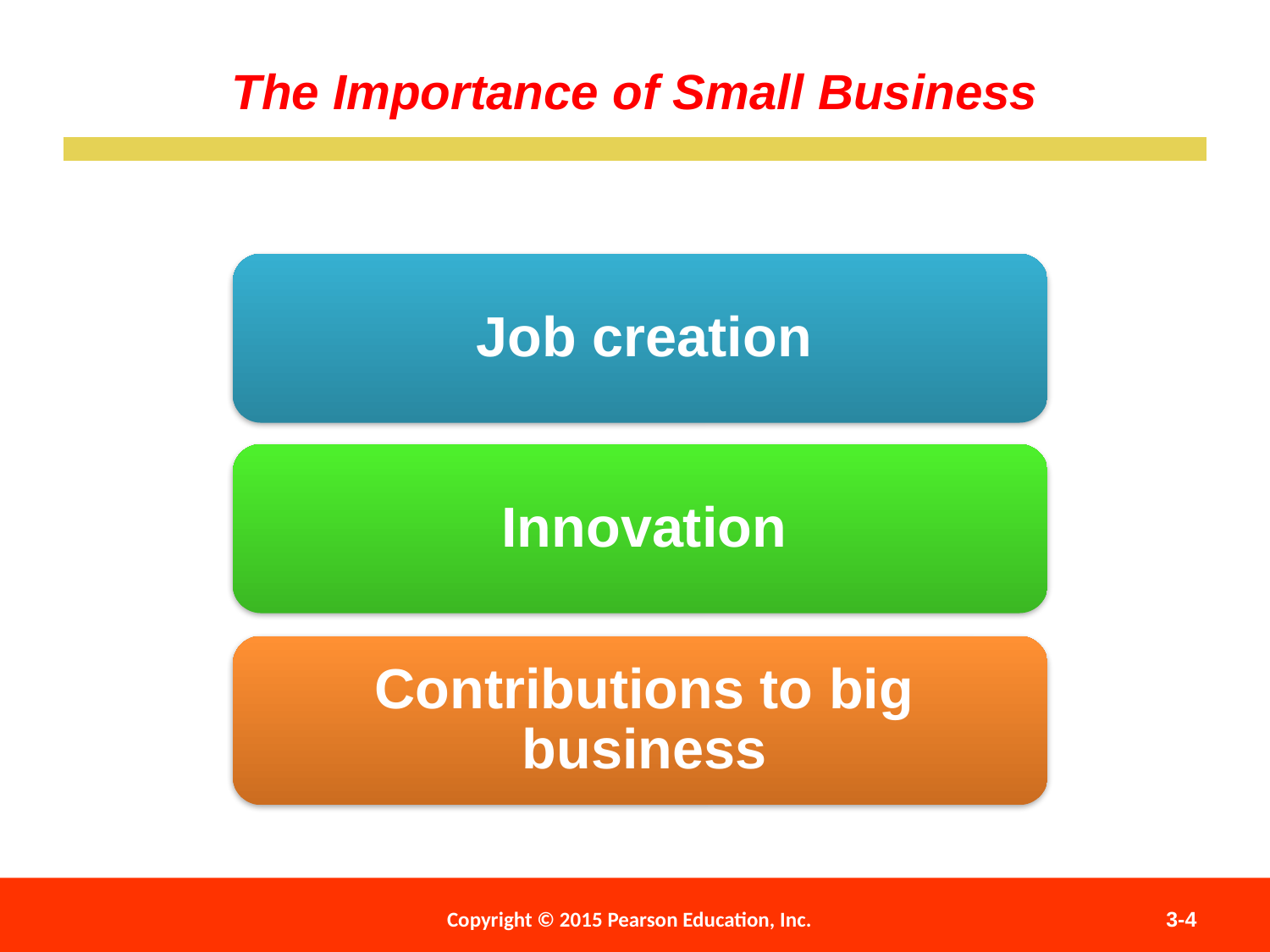

The Importance of Small Business
Job creation
Innovation
Contributions to big business